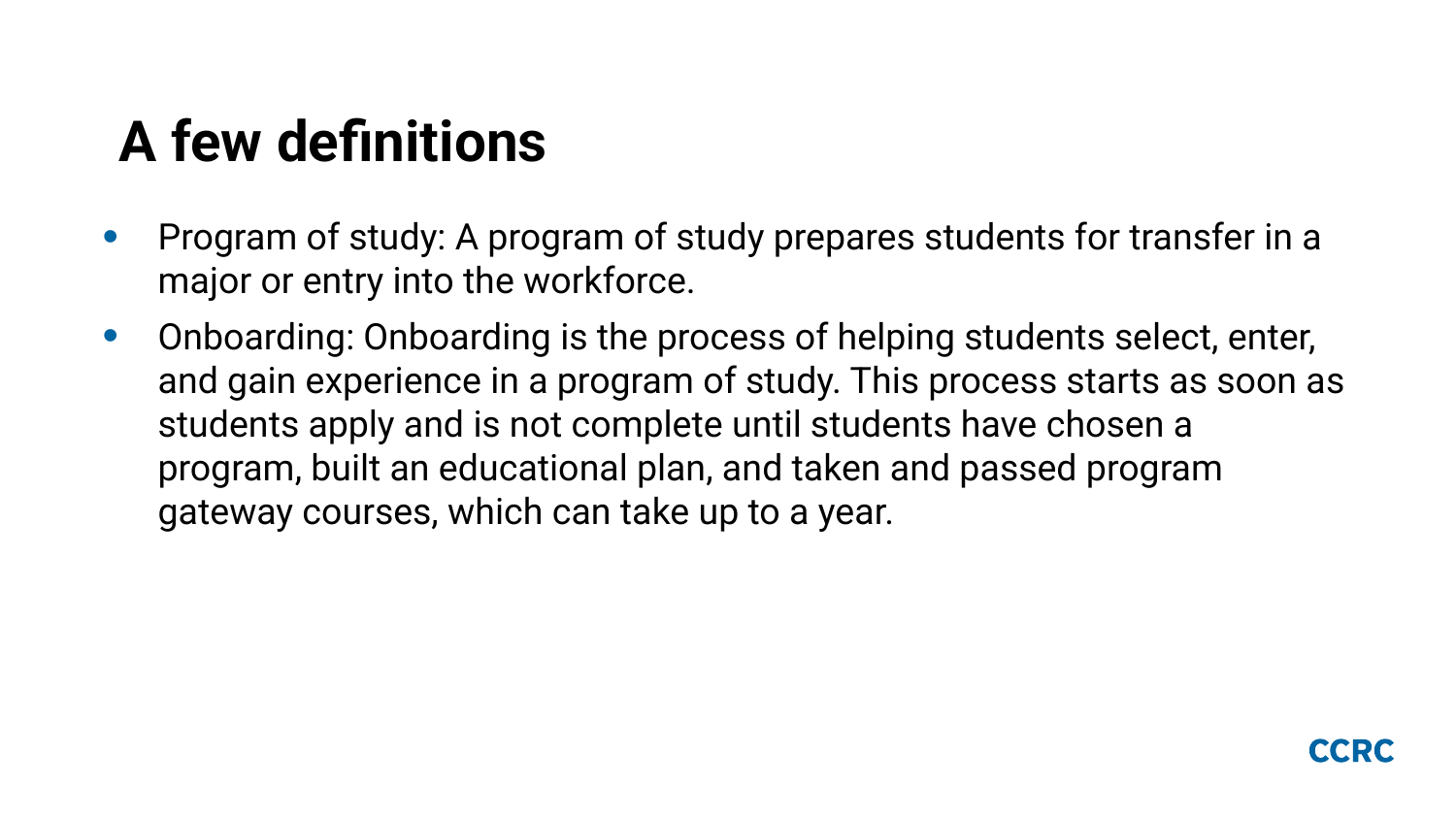

# A few definitions
Program of study: A program of study prepares students for transfer in a major or entry into the workforce.
Onboarding: Onboarding is the process of helping students select, enter, and gain experience in a program of study. This process starts as soon as students apply and is not complete until students have chosen a program, built an educational plan, and taken and passed program gateway courses, which can take up to a year.